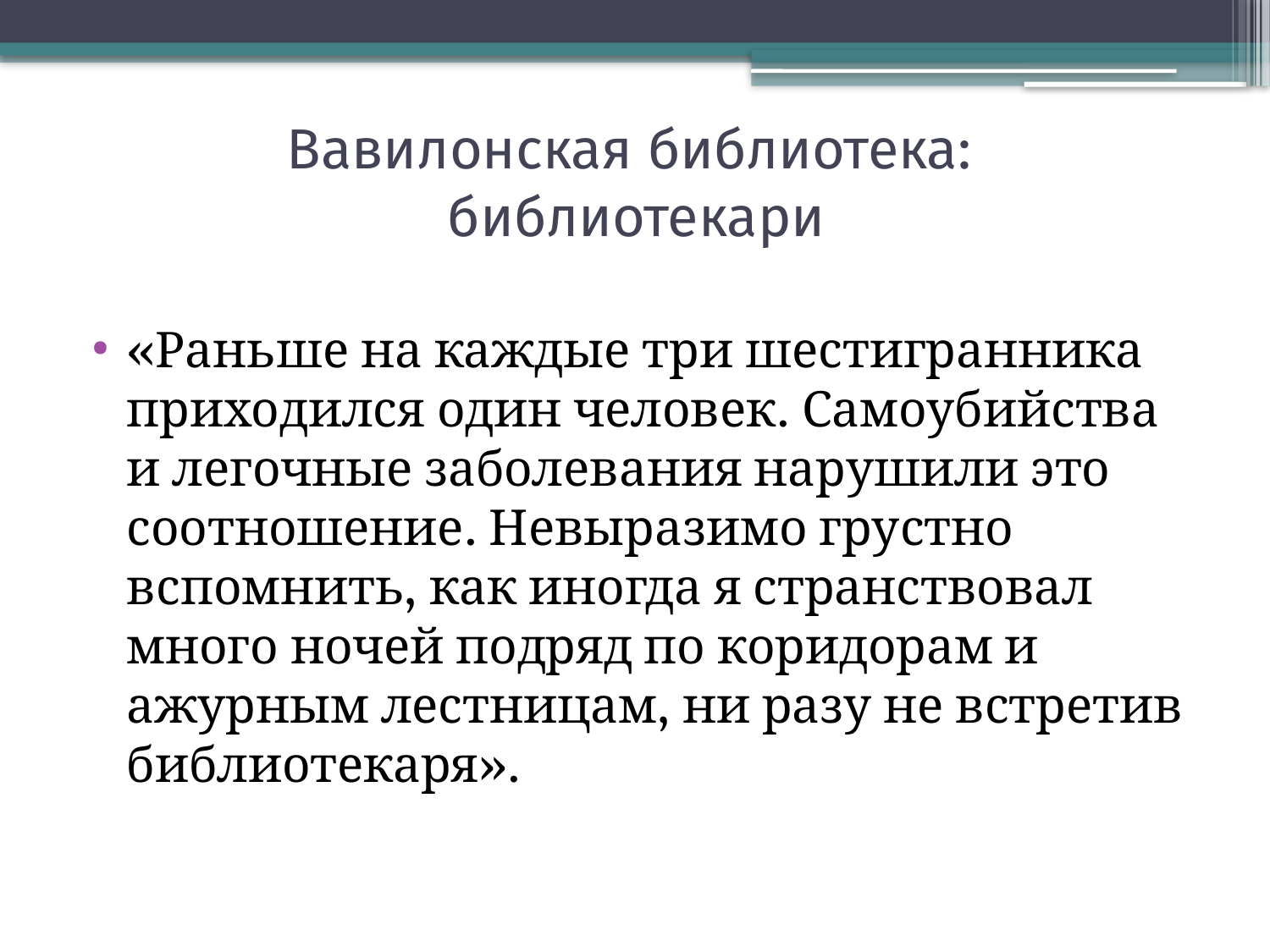

# Вавилонская библиотека: библиотекари
«Раньше на каждые три шестигранника приходился один человек. Самоубийства и легочные заболевания нарушили это соотношение. Невыразимо грустно вспомнить, как иногда я странствовал много ночей подряд по коридорам и ажурным лестницам, ни разу не встретив библиотекаря».